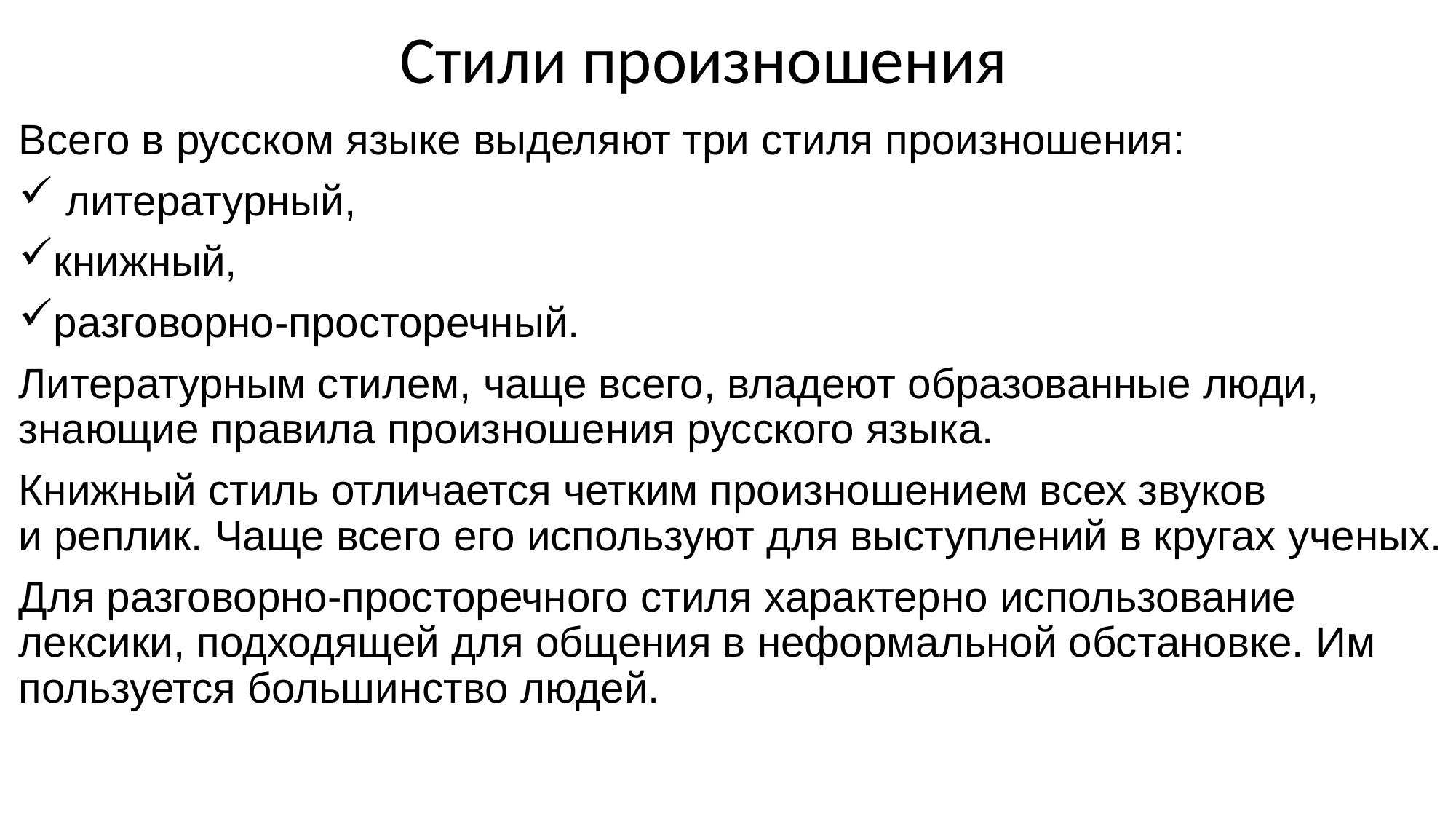

# Стили произношения
Всего в русском языке выделяют три стиля произношения:
 литературный,
книжный,
разговорно-просторечный.
Литературным стилем, чаще всего, владеют образованные люди, знающие правила произношения русского языка.
Книжный стиль отличается четким произношением всех звуков и реплик. Чаще всего его используют для выступлений в кругах ученых.
Для разговорно-просторечного стиля характерно использование лексики, подходящей для общения в неформальной обстановке. Им пользуется большинство людей.